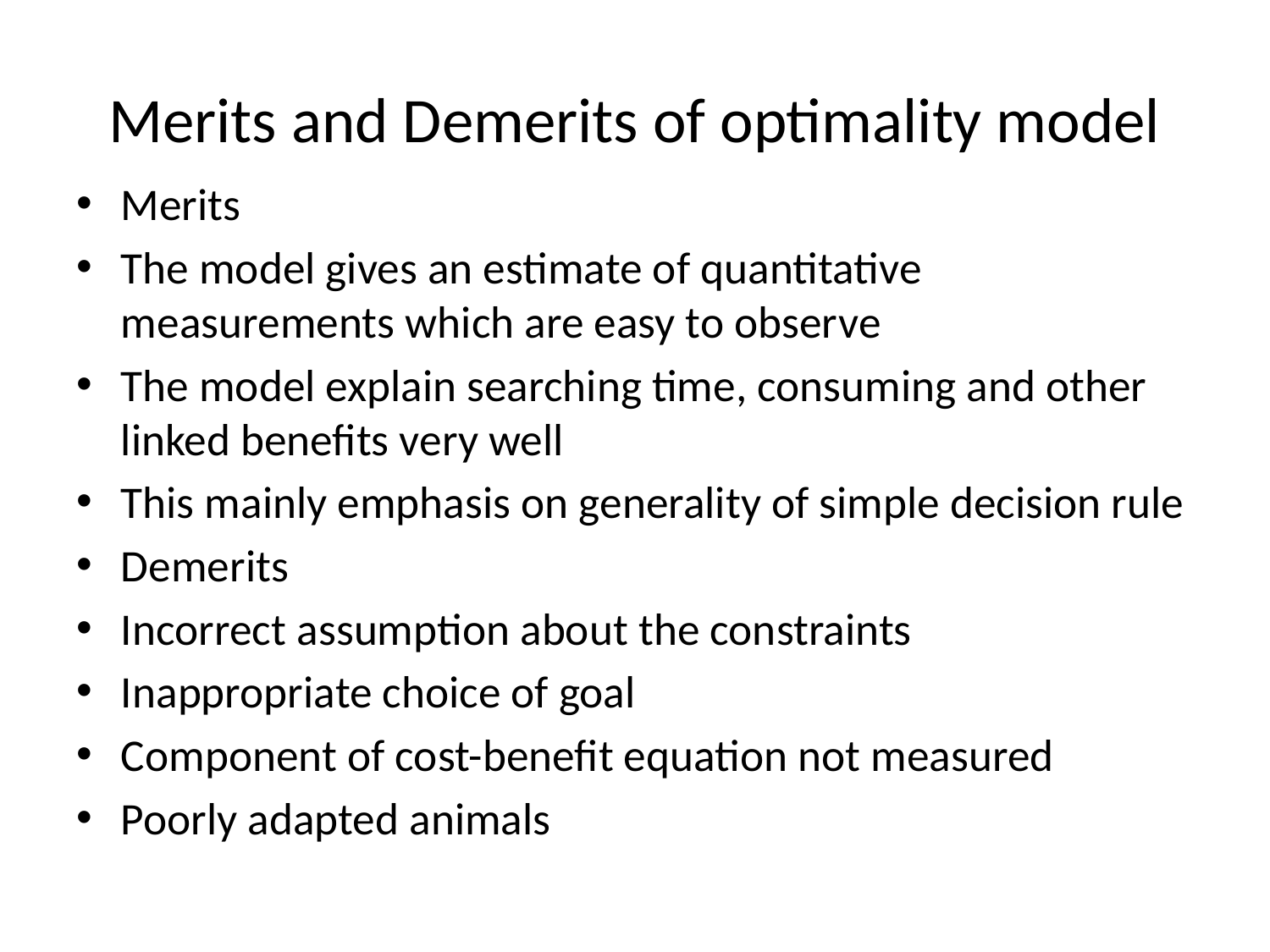

# Merits and Demerits of optimality model
Merits
The model gives an estimate of quantitative measurements which are easy to observe
The model explain searching time, consuming and other linked benefits very well
This mainly emphasis on generality of simple decision rule
Demerits
Incorrect assumption about the constraints
Inappropriate choice of goal
Component of cost-benefit equation not measured
Poorly adapted animals